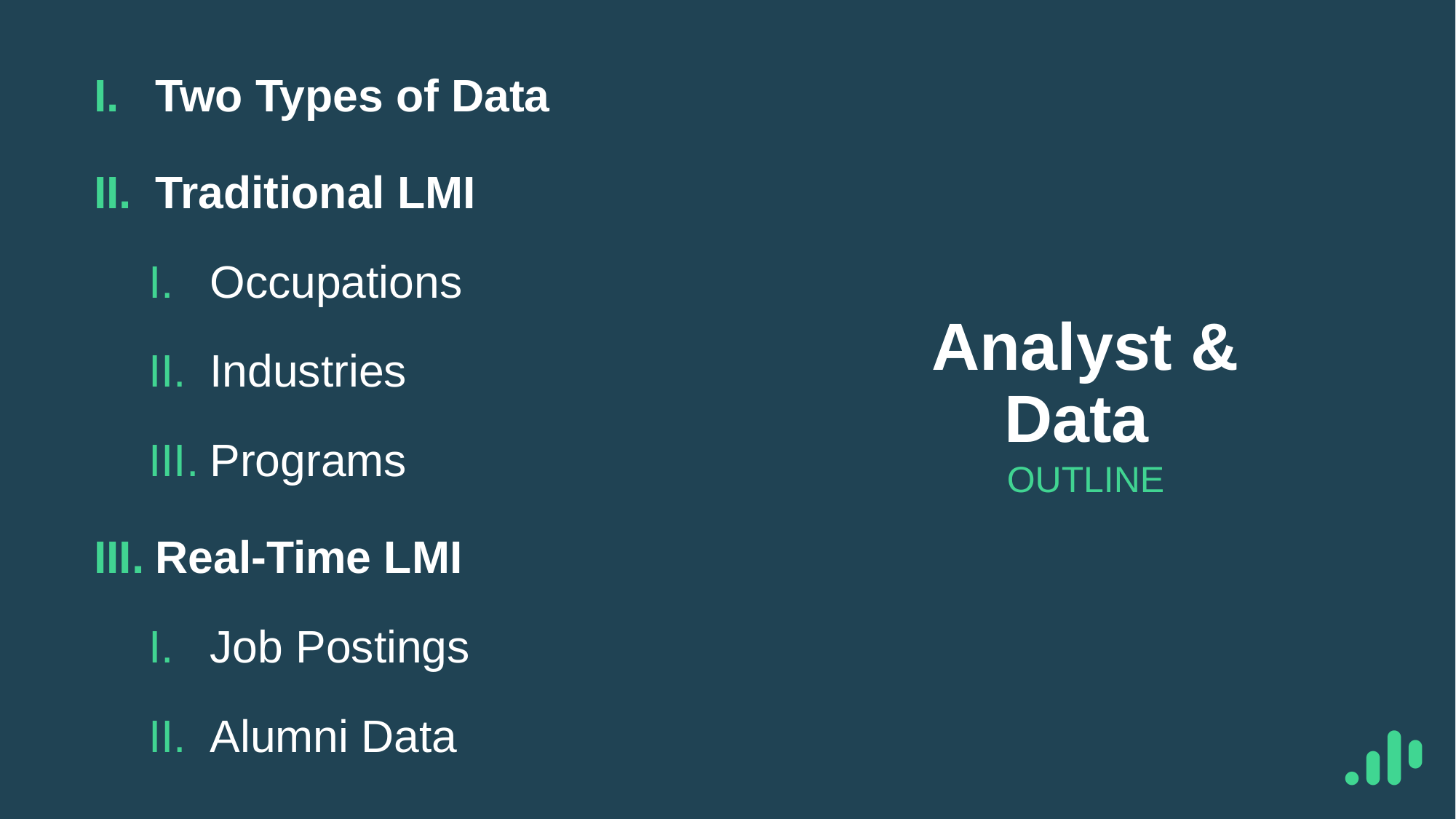

Two Types of Data
Traditional LMI
Occupations
Industries
Programs
Real-Time LMI
Job Postings
Alumni Data
# Analyst & Data
OUTLINE